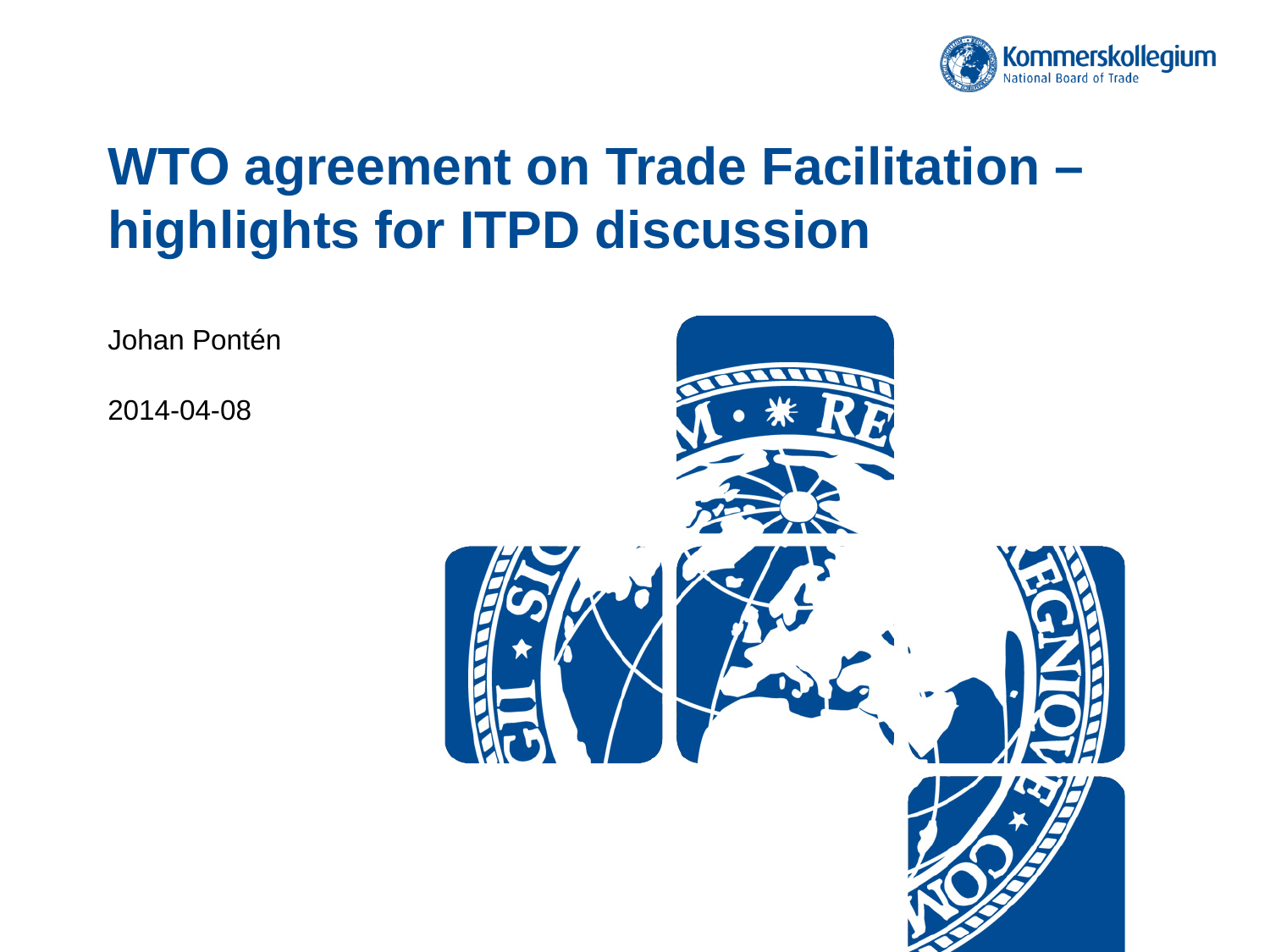

# WTO agreement on Trade Facilitation – highlights for ITPD discussion
Johan Pontén
2014-04-08